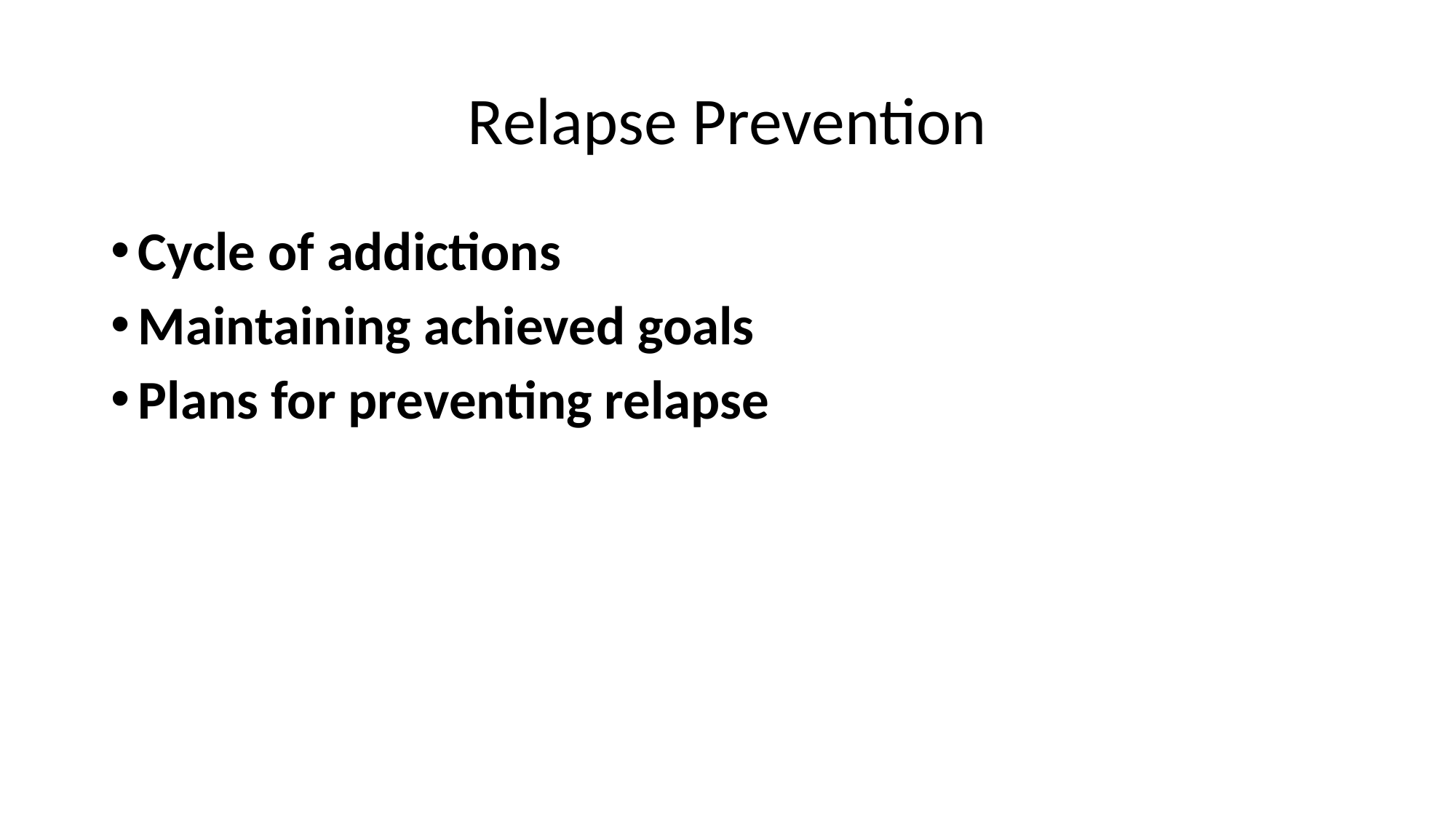

# Relapse Prevention
Cycle of addictions
Maintaining achieved goals
Plans for preventing relapse